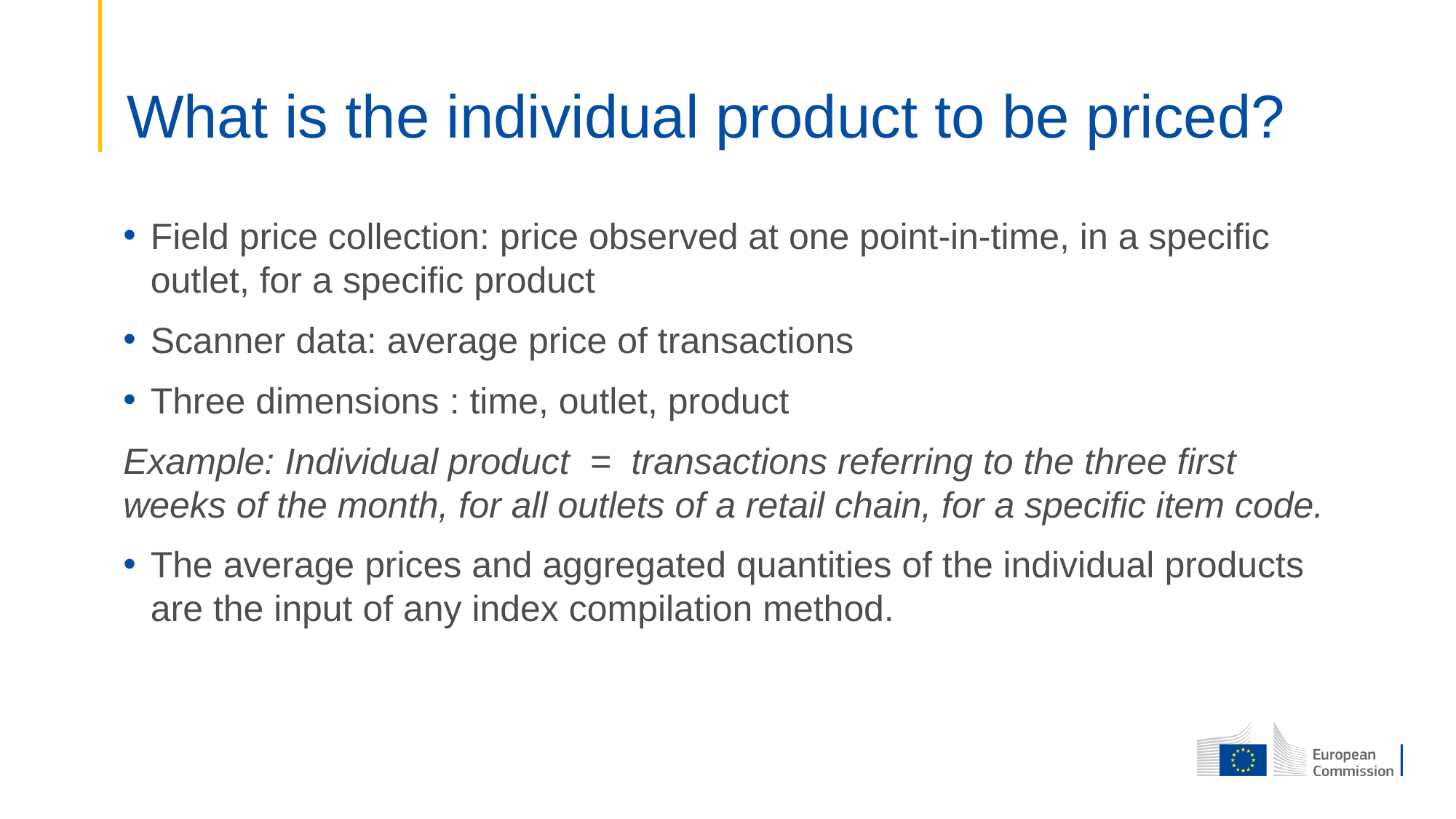

# What is the individual product to be priced?
Field price collection: price observed at one point-in-time, in a specific outlet, for a specific product
Scanner data: average price of transactions
Three dimensions : time, outlet, product
Example: Individual product  =  transactions referring to the three first weeks of the month, for all outlets of a retail chain, for a specific item code.
The average prices and aggregated quantities of the individual products are the input of any index compilation method.